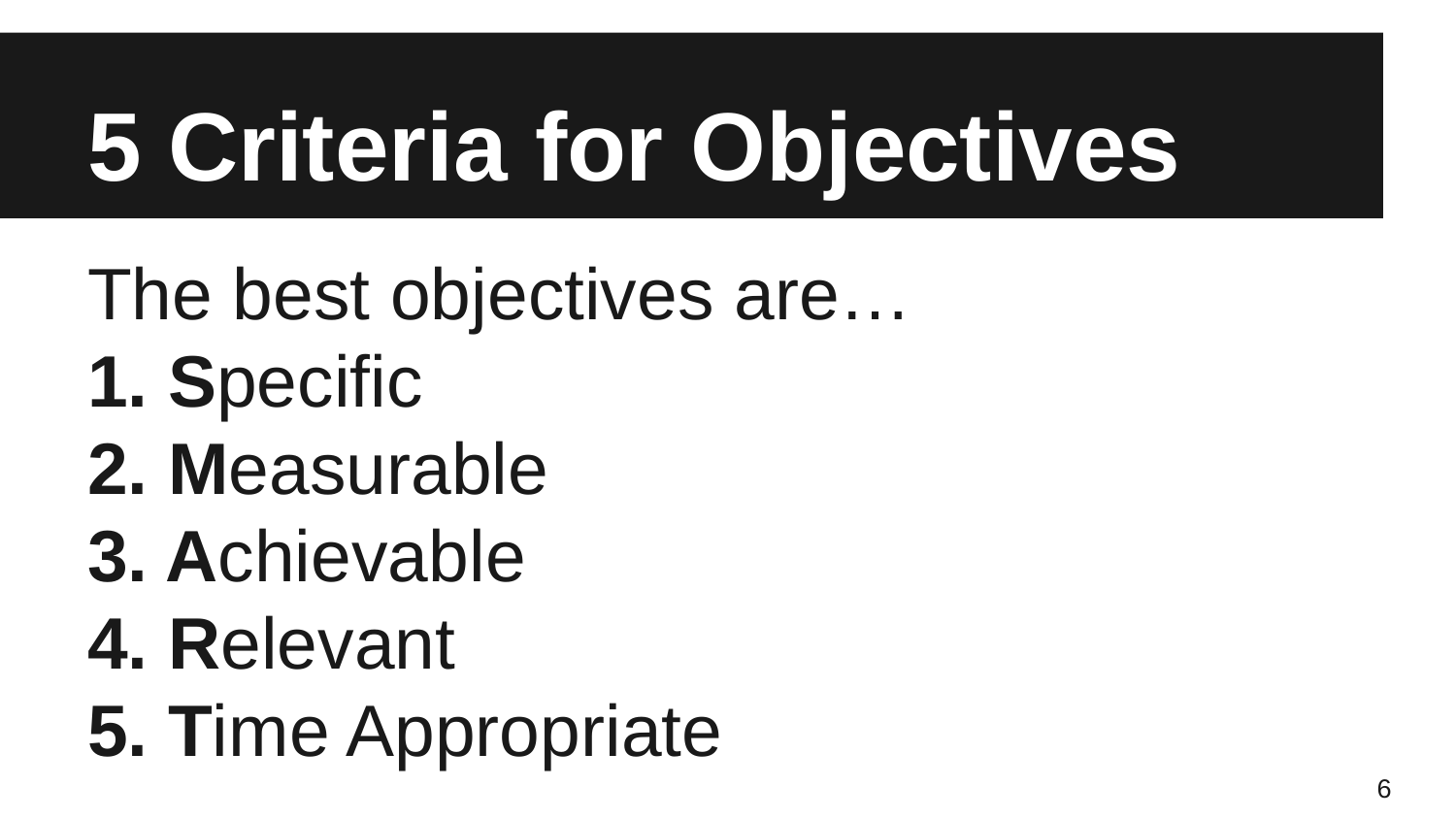

# 5 Criteria for Objectives
The best objectives are…
1. Specific
2. Measurable
3. Achievable
4. Relevant
5. Time Appropriate
6